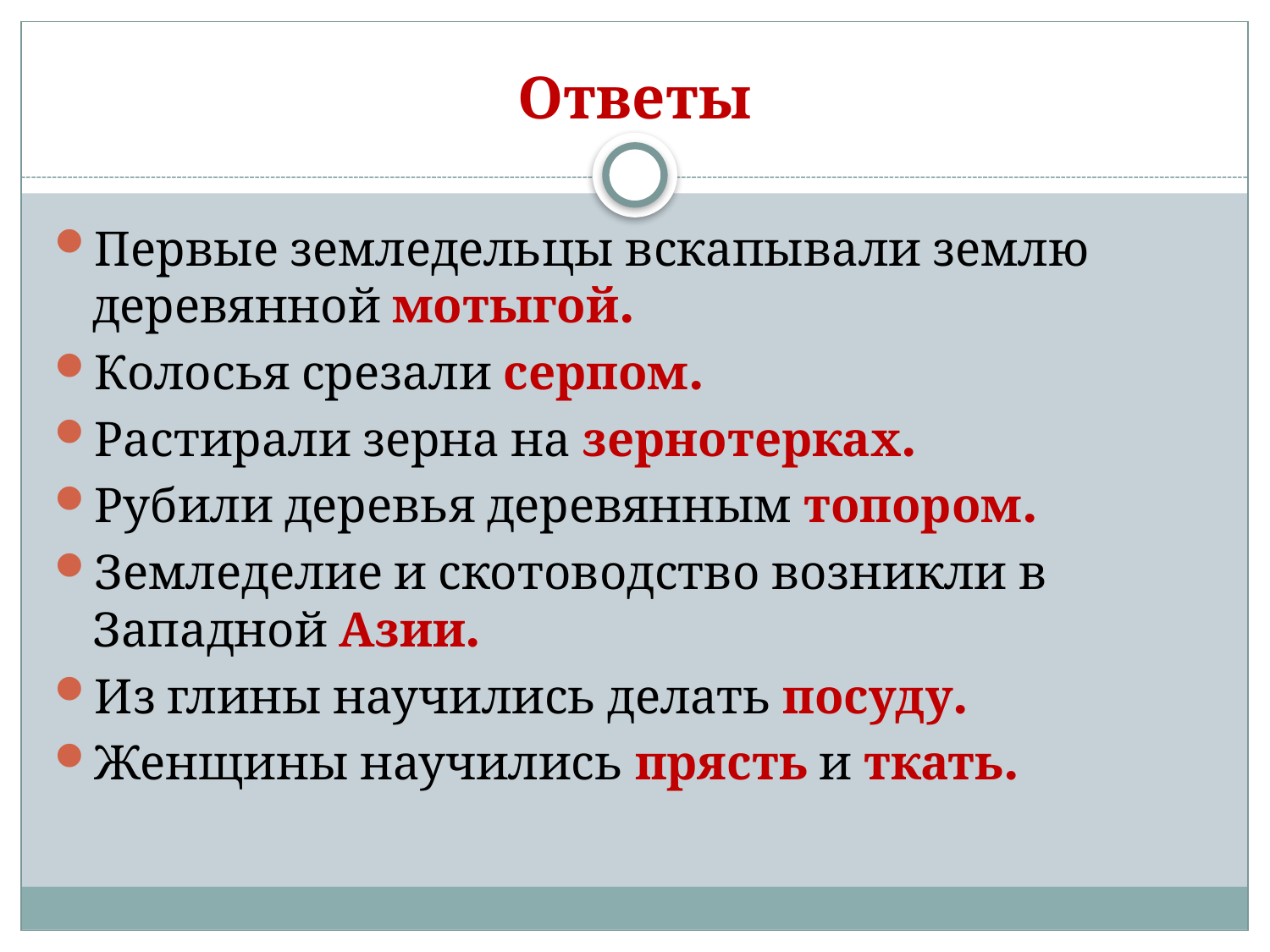

# Ответы
Первые земледельцы вскапывали землю деревянной мотыгой.
Колосья срезали серпом.
Растирали зерна на зернотерках.
Рубили деревья деревянным топором.
Земледелие и скотоводство возникли в Западной Азии.
Из глины научились делать посуду.
Женщины научились прясть и ткать.